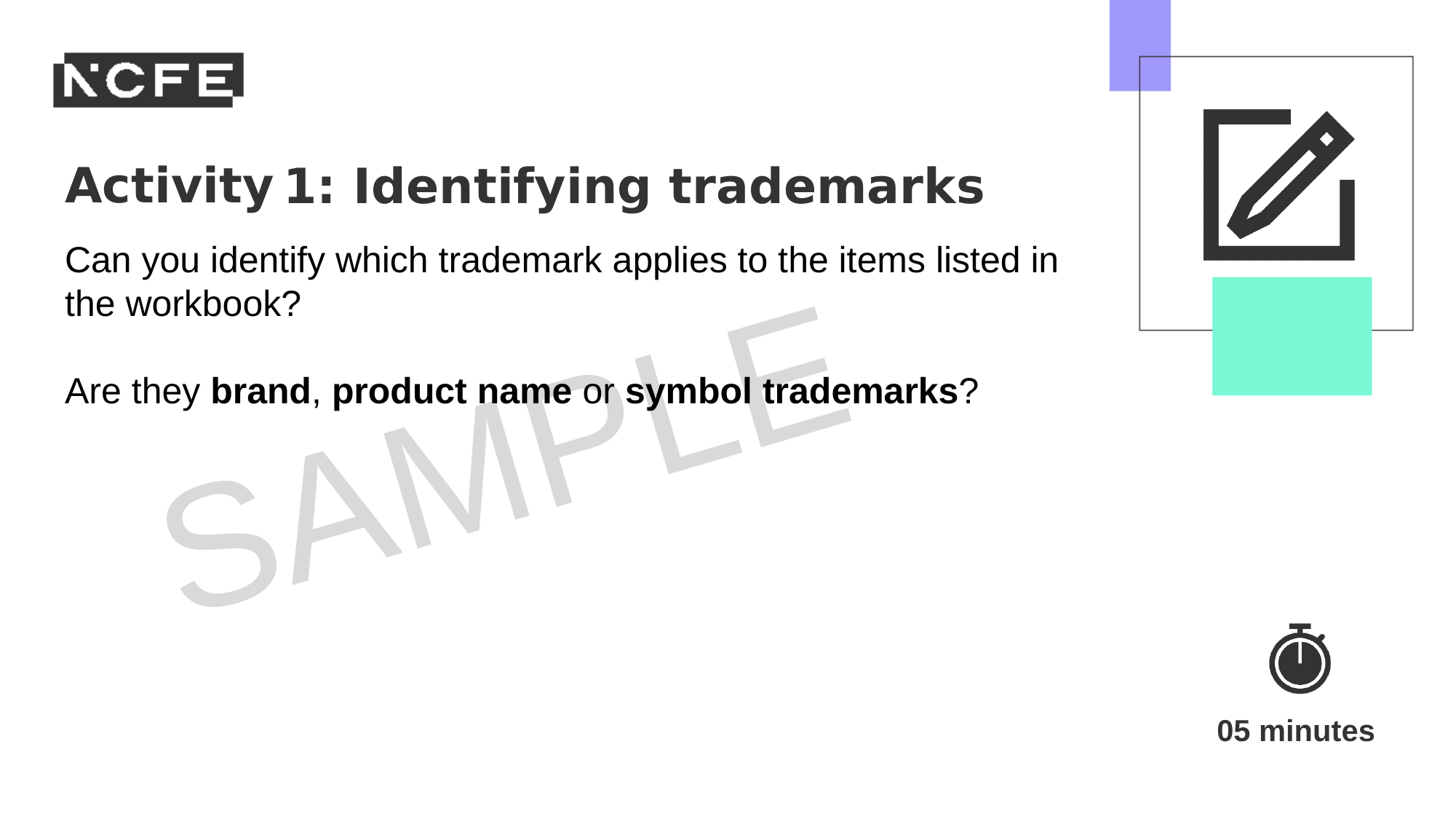

1: Identifying trademarks
Can you identify which trademark applies to the items listed in the workbook?

Are they brand, product name or symbol trademarks?

05 minutes